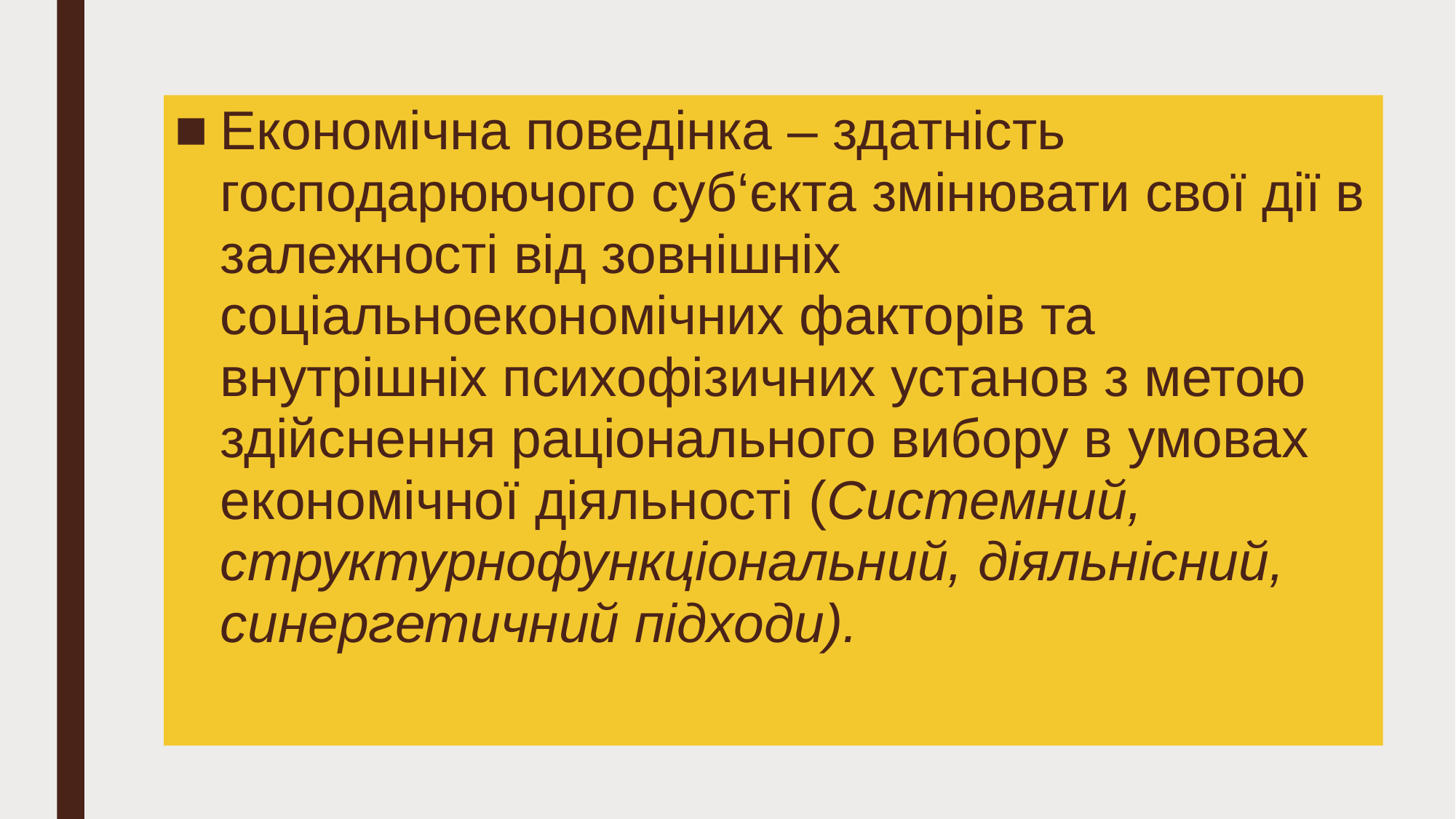

Економічна поведінка – здатність господарюючого суб‘єкта змінювати свої дії в залежності від зовнішніх соціальноекономічних факторів та внутрішніх психофізичних установ з метою здійснення раціонального вибору в умовах економічної діяльності (Системний, структурнофункціональний, діяльнісний, синергетичний підходи).